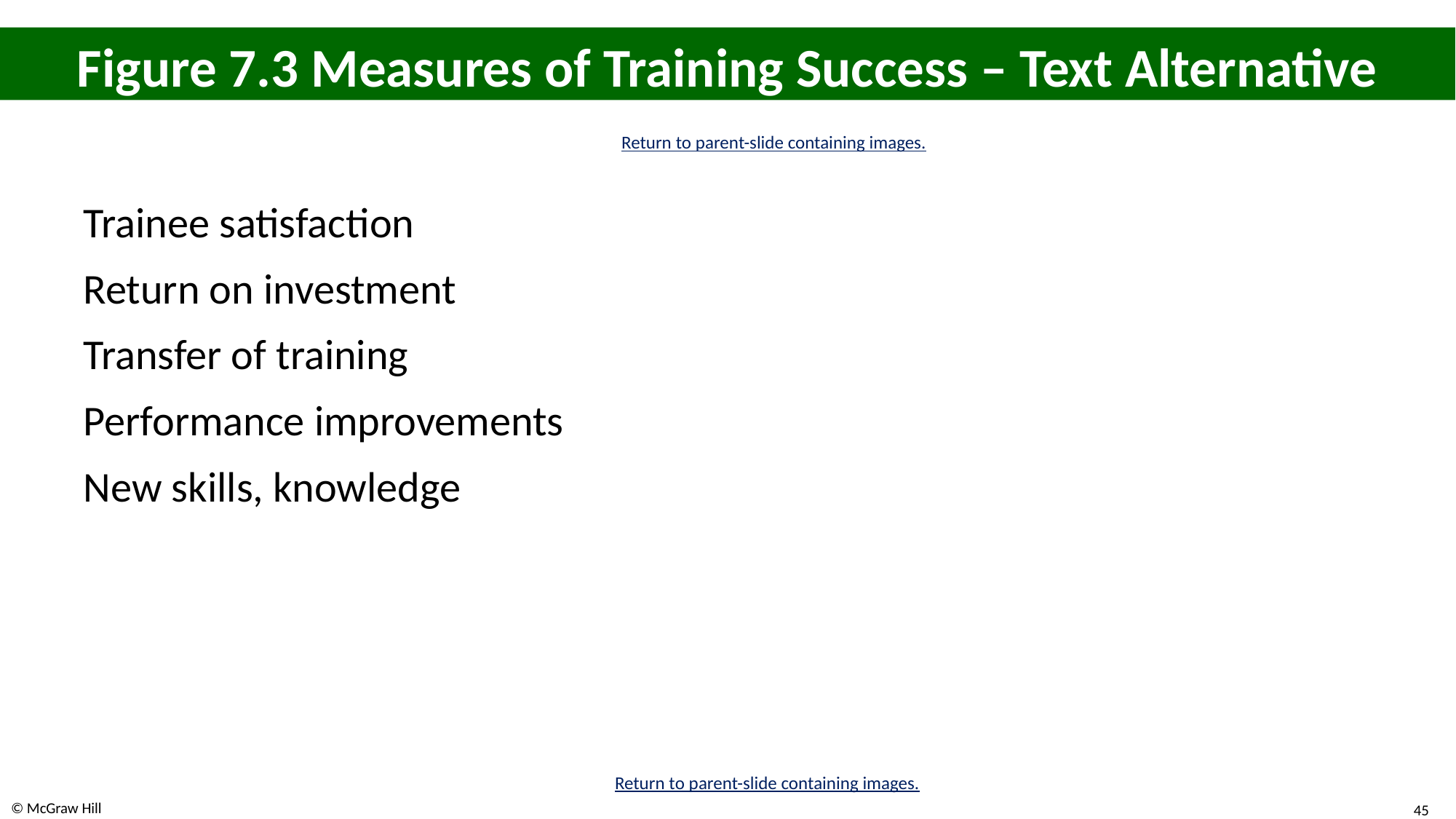

# Figure 7.3 Measures of Training Success – Text Alternative
Return to parent-slide containing images.
Trainee satisfaction
Return on investment
Transfer of training
Performance improvements
New skills, knowledge
Return to parent-slide containing images.